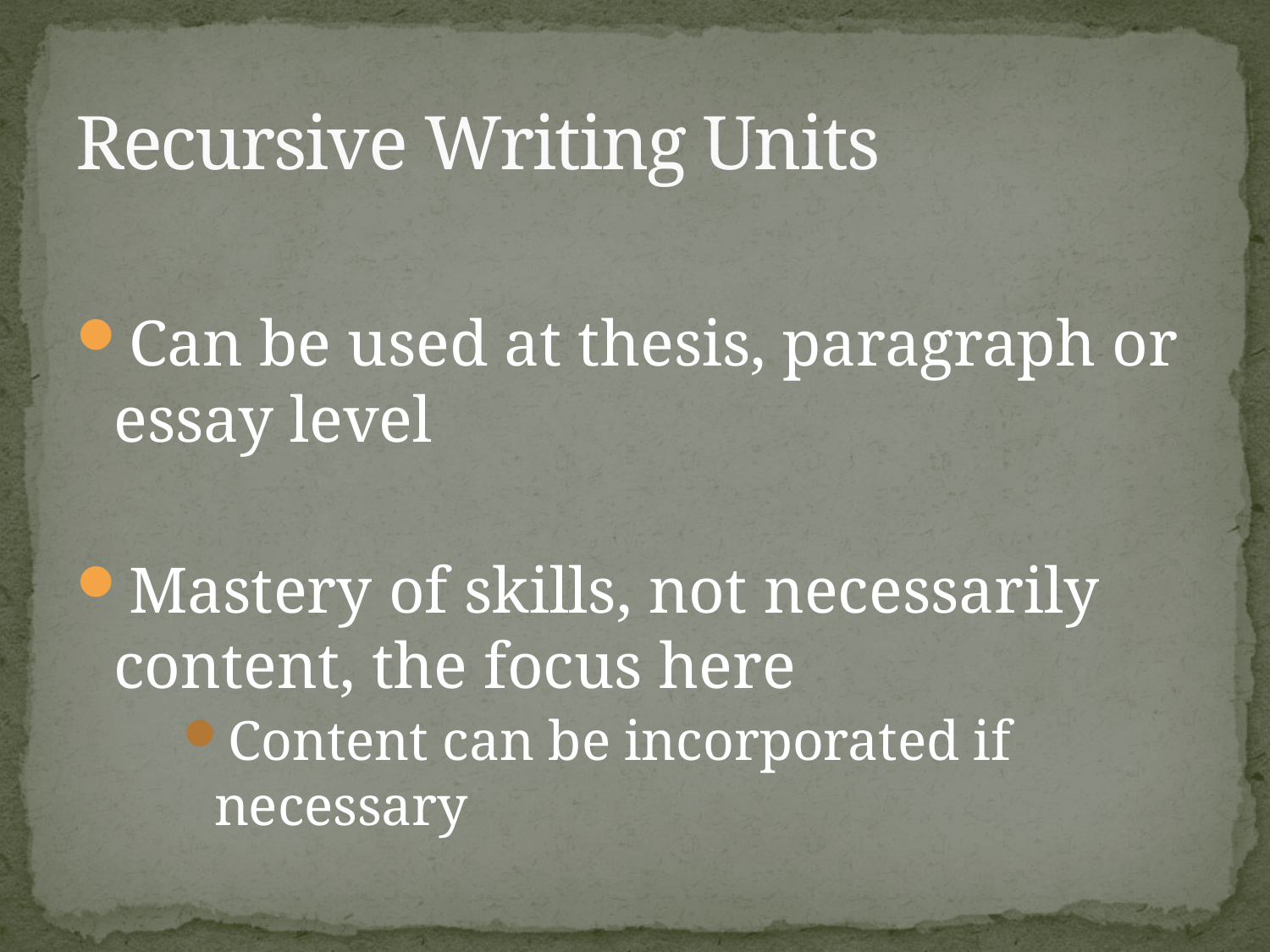

# Recursive Writing Units

Can be used at thesis, paragraph or essay level

Mastery of skills, not necessarily content, the focus here
Content can be incorporated if necessary